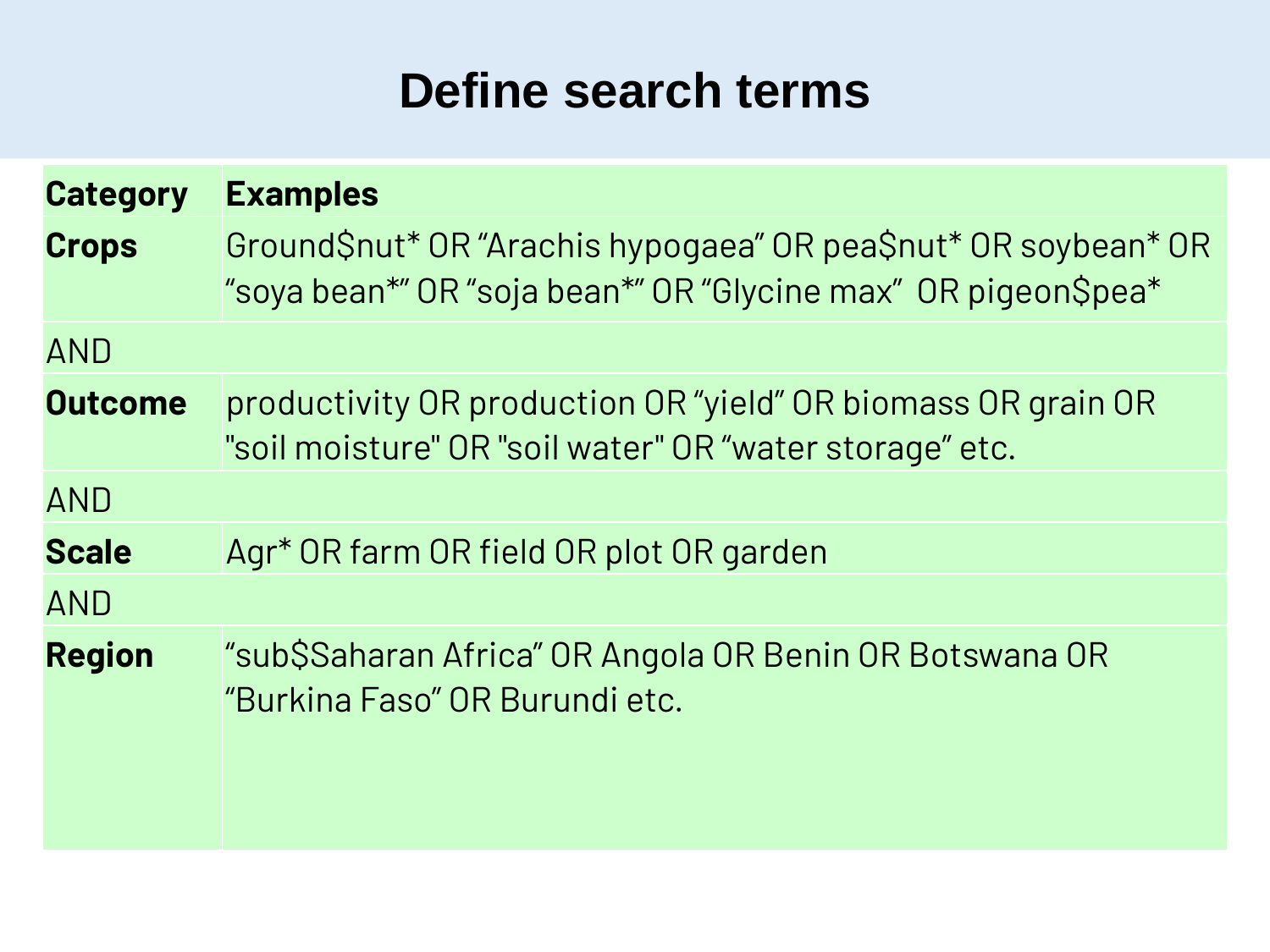

Define search terms
| Category | Examples |
| --- | --- |
| Crops | Ground$nut\* OR “Arachis hypogaea” OR pea$nut\* OR soybean\* OR “soya bean\*” OR “soja bean\*” OR “Glycine max” OR pigeon$pea\* |
| AND |  |
| Outcome | productivity OR production OR “yield” OR biomass OR grain OR "soil moisture" OR "soil water" OR “water storage” etc. |
| AND |  |
| Scale | Agr\* OR farm OR field OR plot OR garden |
| AND |  |
| Region | “sub$Saharan Africa” OR Angola OR Benin OR Botswana OR “Burkina Faso” OR Burundi etc. |